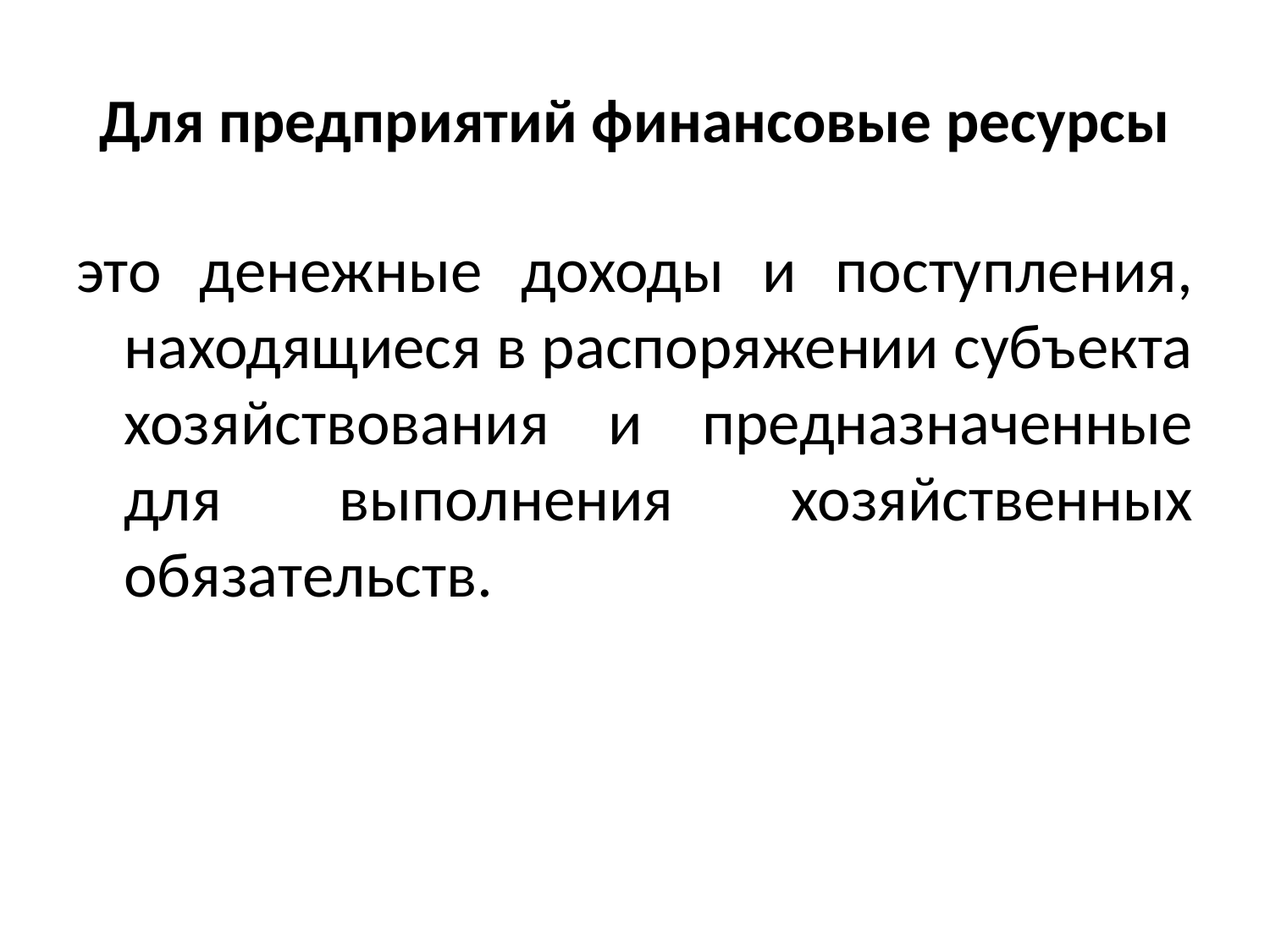

# Для предприятий финансовые ресурсы
это денежные доходы и поступления, находящиеся в распоряжении субъекта хозяйствования и предназначенные для выполнения хозяйственных обязательств.